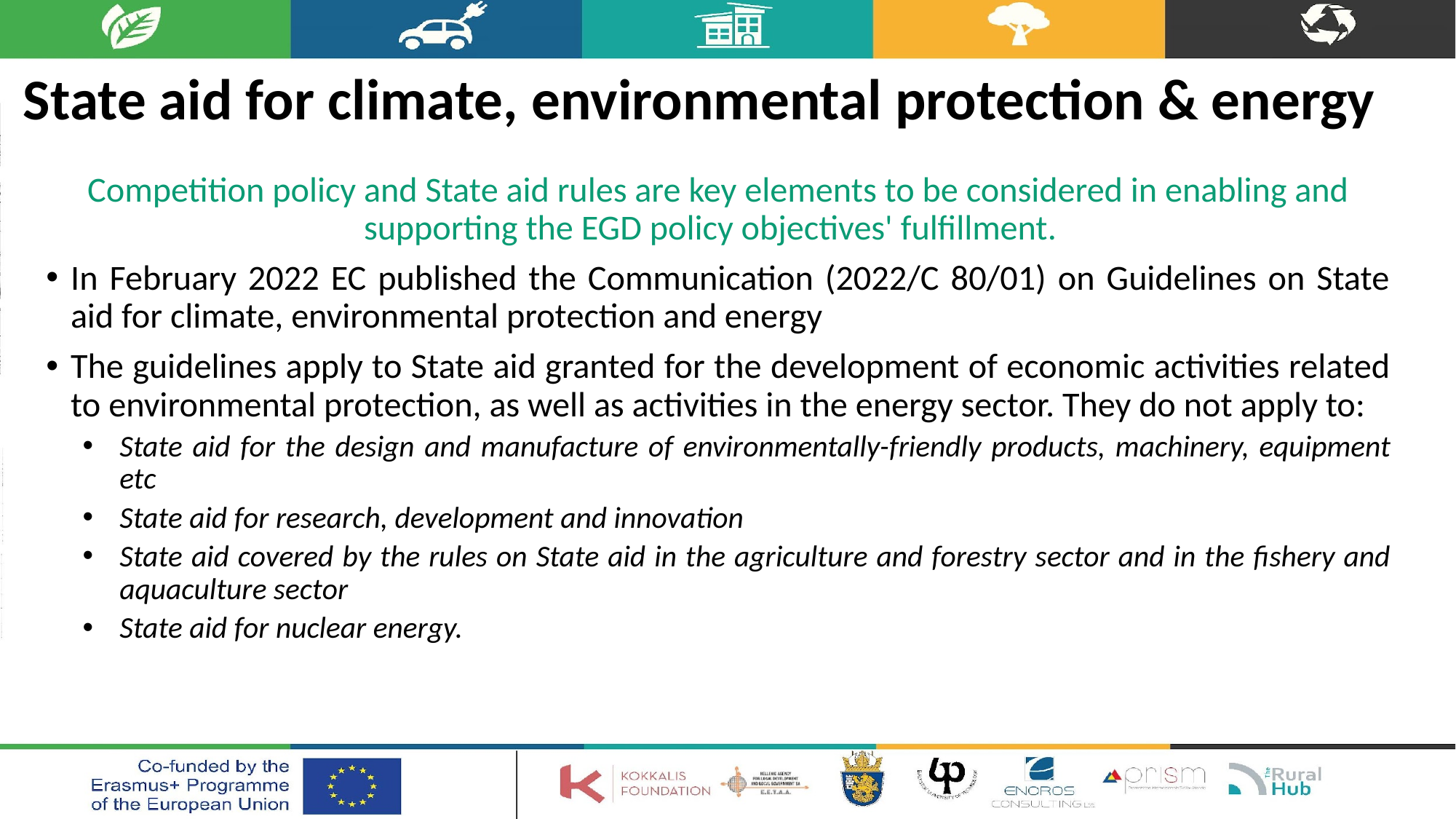

# State aid for climate, environmental protection & energy
Competition policy and State aid rules are key elements to be considered in enabling and supporting the EGD policy objectives' fulfillment.
In February 2022 EC published the Communication (2022/C 80/01) on Guidelines on State aid for climate, environmental protection and energy
The guidelines apply to State aid granted for the development of economic activities related to environmental protection, as well as activities in the energy sector. They do not apply to:
State aid for the design and manufacture of environmentally-friendly products, machinery, equipment etc
State aid for research, development and innovation
State aid covered by the rules on State aid in the agriculture and forestry sector and in the fishery and aquaculture sector
State aid for nuclear energy.